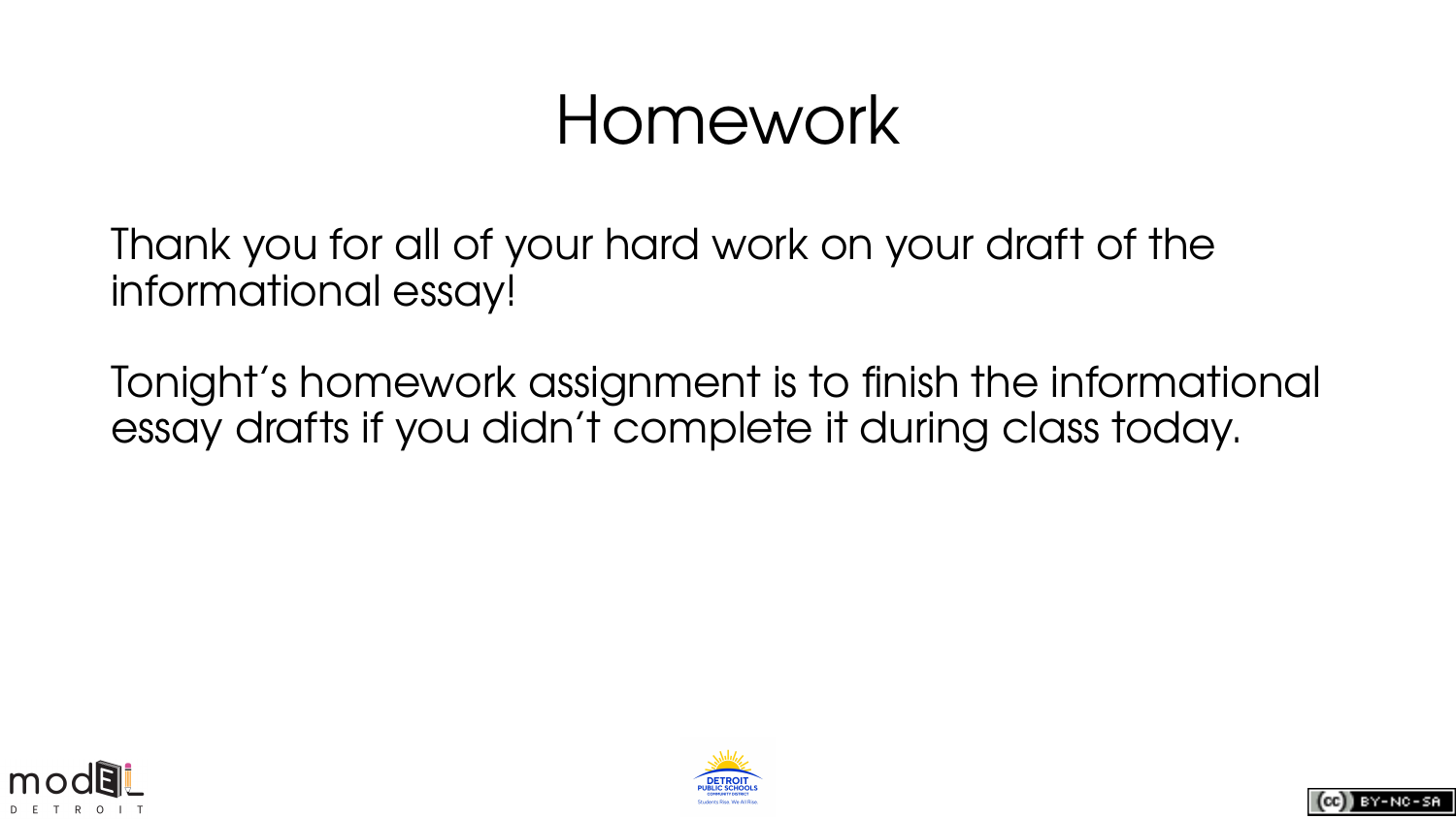

# Homework
Thank you for all of your hard work on your draft of the informational essay!

Tonight’s homework assignment is to finish the informational essay drafts if you didn’t complete it during class today.